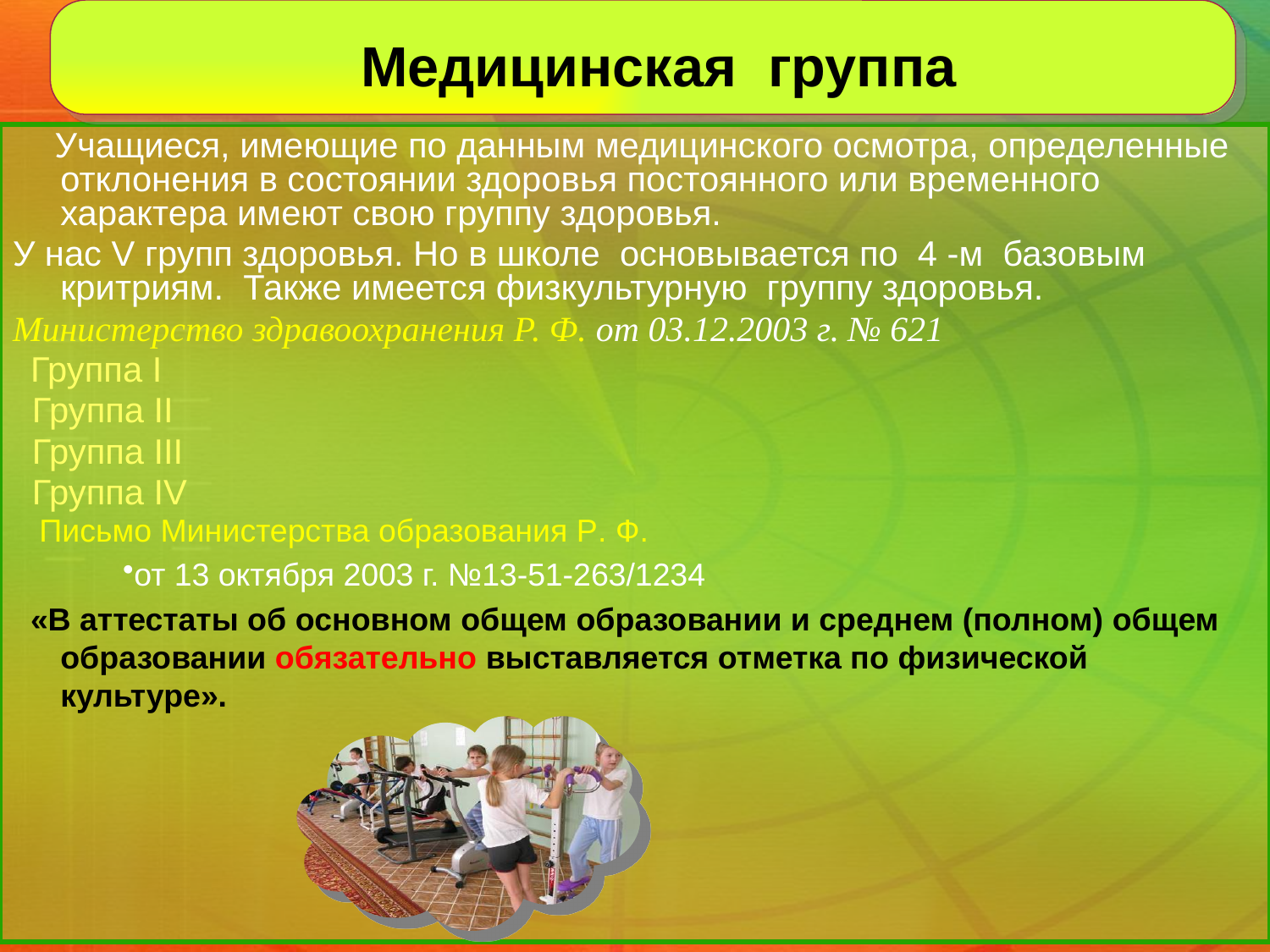

Медицинская  группа
# Специальная      медицинская    группа
      Учащиеся, имеющие по данным медицинского осмотра, определенные отклонения в состоянии здоровья постоянного или временного характера имеют свою группу здоровья.
У нас V групп здоровья. Но в школе  основывается по  4 -м  базовым критриям.  Также имеется физкультурную  группу здоровья.
Министерство здравоохранения Р. Ф. от 03.12.2003 г. № 621
  Группа I
  Группа II
  Группа III
  Группа IV
   Письмо Министерства образования Р. Ф.
от 13 октября 2003 г. №13-51-263/1234
  «В аттестаты об основном общем образовании и среднем (полном) общем образовании обязательно выставляется отметка по физической культуре».